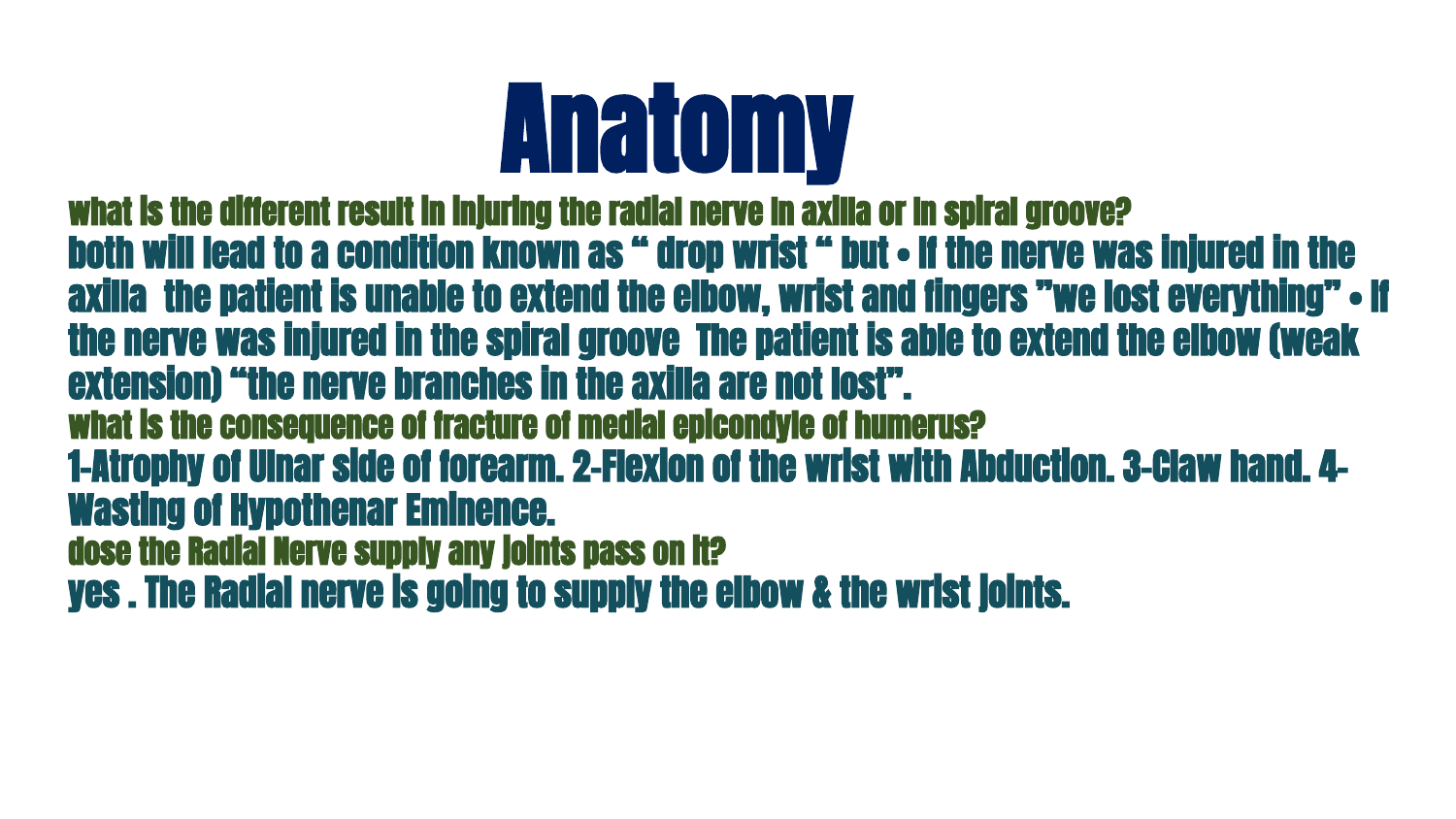

Anatomy
what is the different result in injuring the radial nerve In axilla or In spiral groove?
both will lead to a condition known as “ drop wrist “ but • If the nerve was injured in the axilla  the patient is unable to extend the elbow, wrist and fingers ”we lost everything” • If the nerve was injured in the spiral groove  The patient is able to extend the elbow (weak extension) “the nerve branches in the axilla are not lost”.
what is the consequence of fracture of medial epicondyle of humerus?
1-Atrophy of Ulnar side of forearm. 2-Flexion of the wrist with Abduction. 3-Claw hand. 4-Wasting of Hypothenar Eminence.
dose the Radial Nerve supply any joints pass on it?
yes . The Radial nerve is going to supply the elbow & the wrist joints.